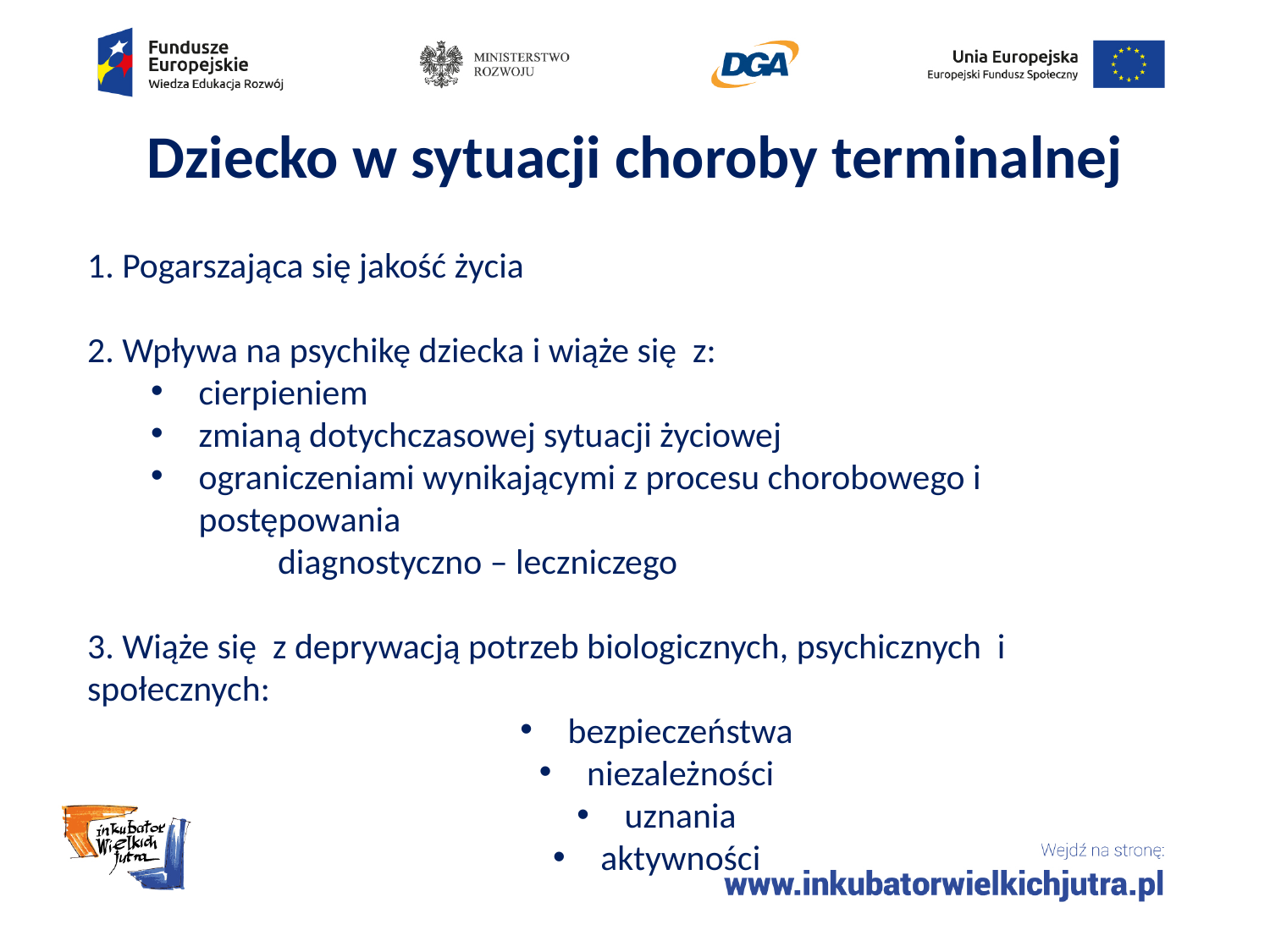

# Dziecko w sytuacji choroby terminalnej
1. Pogarszająca się jakość życia

2. Wpływa na psychikę dziecka i wiąże się  z:
cierpieniem
zmianą dotychczasowej sytuacji życiowej
ograniczeniami wynikającymi z procesu chorobowego i postępowania
	diagnostyczno – leczniczego

3. Wiąże się  z deprywacją potrzeb biologicznych, psychicznych  i społecznych:
bezpieczeństwa
niezależności
uznania
aktywności